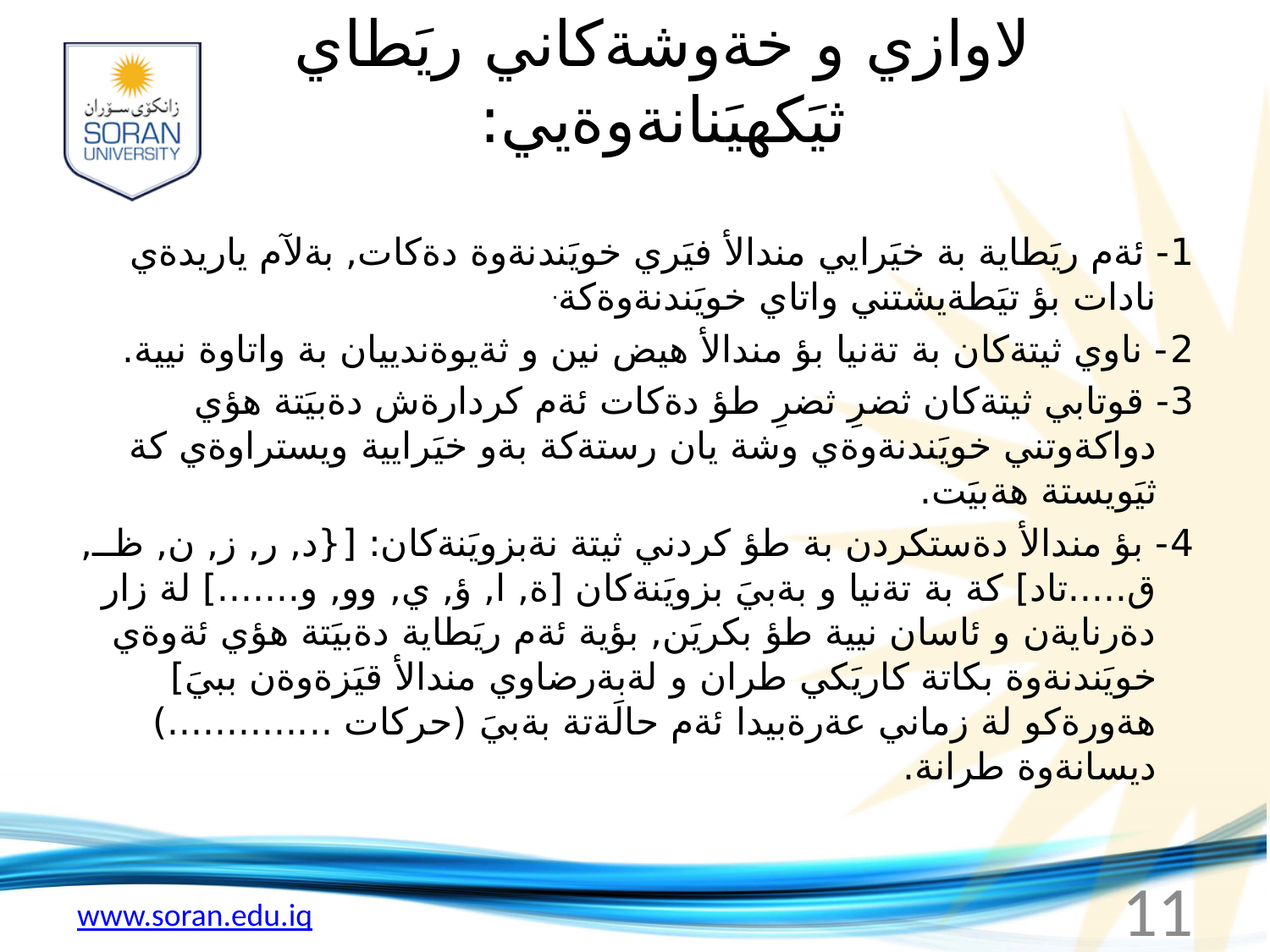

# لاوازي و خةوشةكاني ريَطاي ثيَكهيَنانةوةيي:
1- ئةم ريَطاية بة خيَرايي مندالأ فيَري خويَندنةوة دةكات, بةلآم ياريدةي نادات بؤ تيَطةيشتني واتاي خويَندنةوةكة.
2- ناوي ثيتةكان بة تةنيا بؤ مندالأ هيض نين و ثةيوةندييان بة واتاوة نيية.
3- قوتابي ثيتةكان ثضرِ ثضرِ طؤ دةكات ئةم كردارةش دةبيَتة هؤي دواكةوتني خويَندنةوةي وشة يان رستةكة بةو خيَرايية ويستراوةي كة ثيَويستة هةبيَت.
4- بؤ مندالأ دةستكردن بة طؤ كردني ثيتة نةبزويَنةكان: [{د, ر, ز, ن, ظــ, ق.....تاد] كة بة تةنيا و بةبيَ بزويَنةكان [ة, ا, ؤ, ي, وو, و.......] لة زار دةرنايةن و ئاسان نيية طؤ بكريَن, بؤية ئةم ريَطاية دةبيَتة هؤي ئةوةي خويَندنةوة بكاتة كاريَكي طران و لةبةرضاوي مندالأ قيَزةوةن ببيَ] هةورةكو لة زماني عةرةبيدا ئةم حالَةتة بةبيَ (حركات ..............) ديسانةوة طرانة.

11